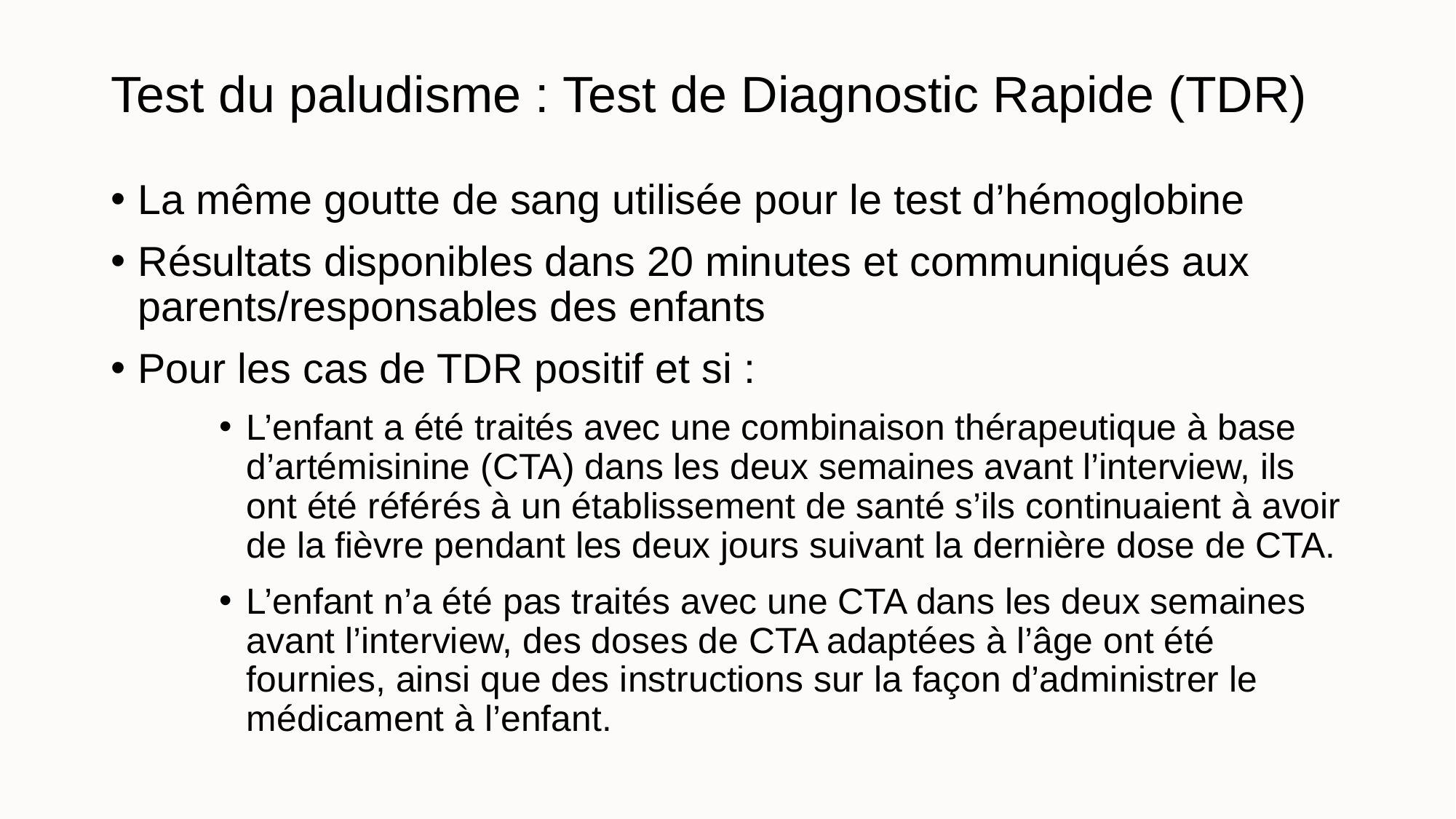

# Test du paludisme : Test de Diagnostic Rapide (TDR)
La même goutte de sang utilisée pour le test d’hémoglobine
Résultats disponibles dans 20 minutes et communiqués aux parents/responsables des enfants
Pour les cas de TDR positif et si :
L’enfant a été traités avec une combinaison thérapeutique à base d’artémisinine (CTA) dans les deux semaines avant l’interview, ils ont été référés à un établissement de santé s’ils continuaient à avoir de la fièvre pendant les deux jours suivant la dernière dose de CTA.
L’enfant n’a été pas traités avec une CTA dans les deux semaines avant l’interview, des doses de CTA adaptées à l’âge ont été fournies, ainsi que des instructions sur la façon d’administrer le médicament à l’enfant.